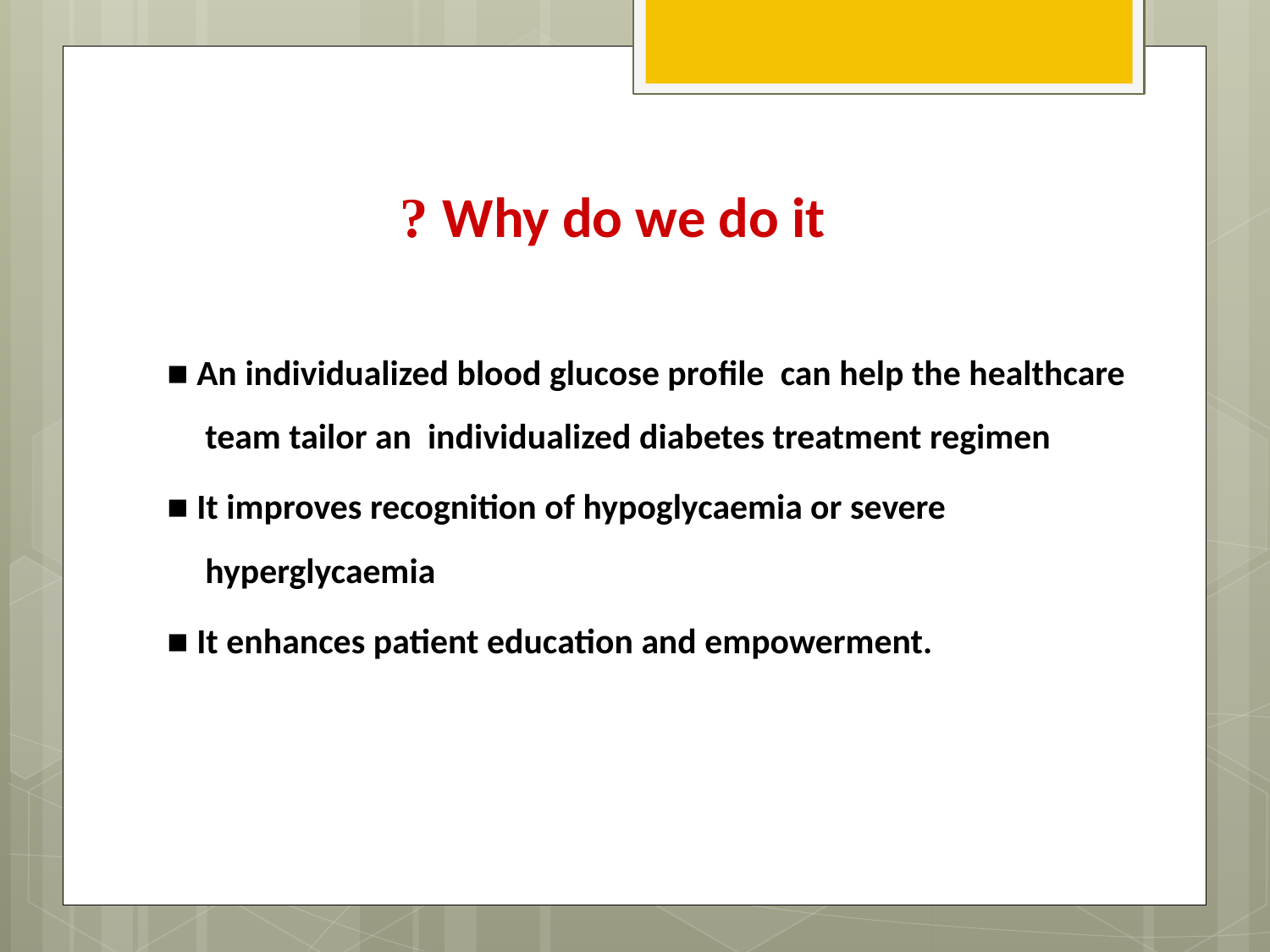

# Why do we do it ?
■ An individualized blood glucose profile  can help the healthcare team tailor an  individualized diabetes treatment regimen
■ It improves recognition of hypoglycaemia or severe hyperglycaemia
■ It enhances patient education and empowerment.